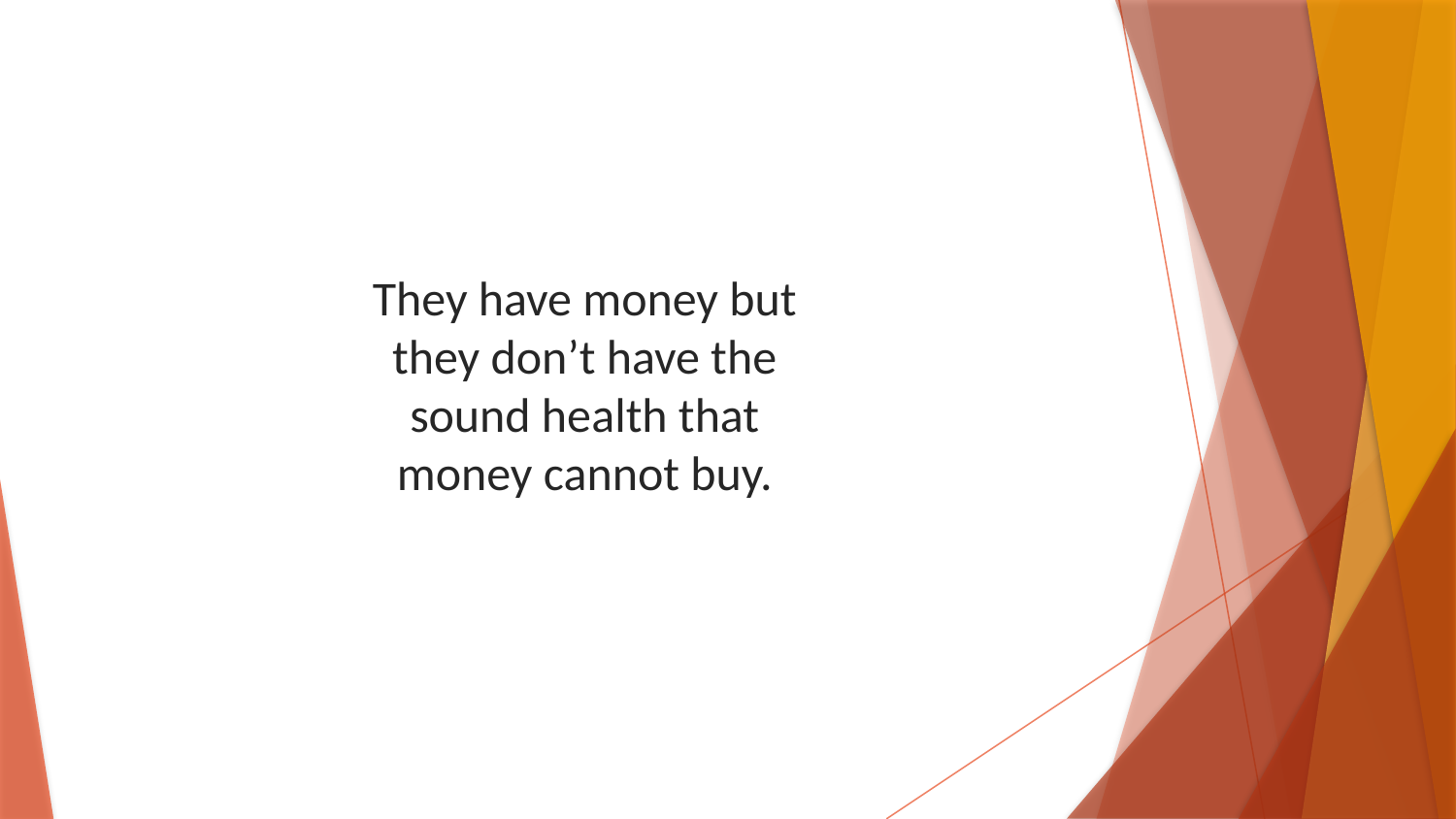

They have money but they don’t have the sound health that money cannot buy.